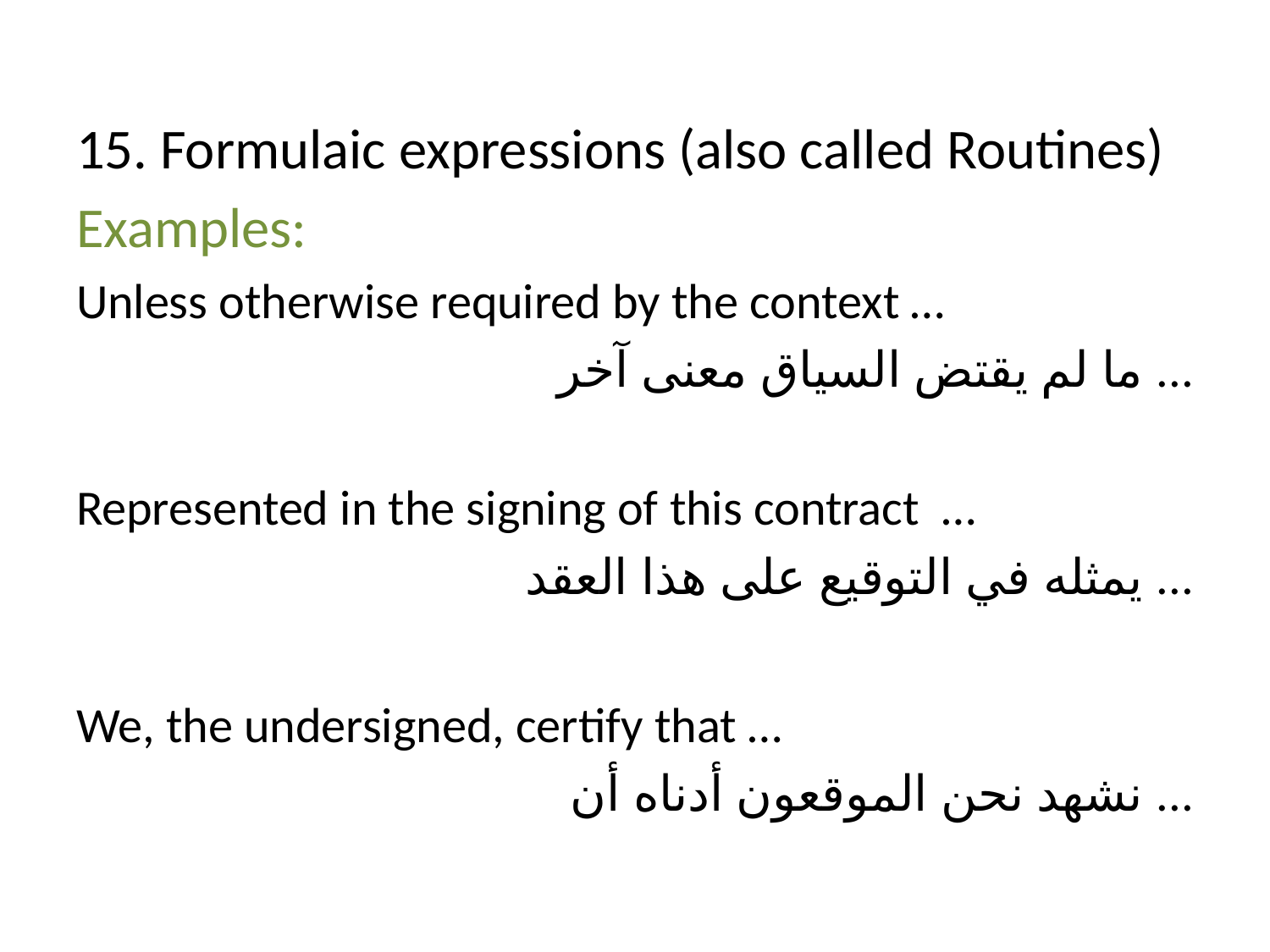

#
15. Formulaic expressions (also called Routines)
Examples:
Unless otherwise required by the context …
ما لم يقتض السياق معنى آخر ...

Represented in the signing of this contract  …
يمثله في التوقيع على هذا العقد ...

We, the undersigned, certify that …
نشهد نحن الموقعون أدناه أن ...